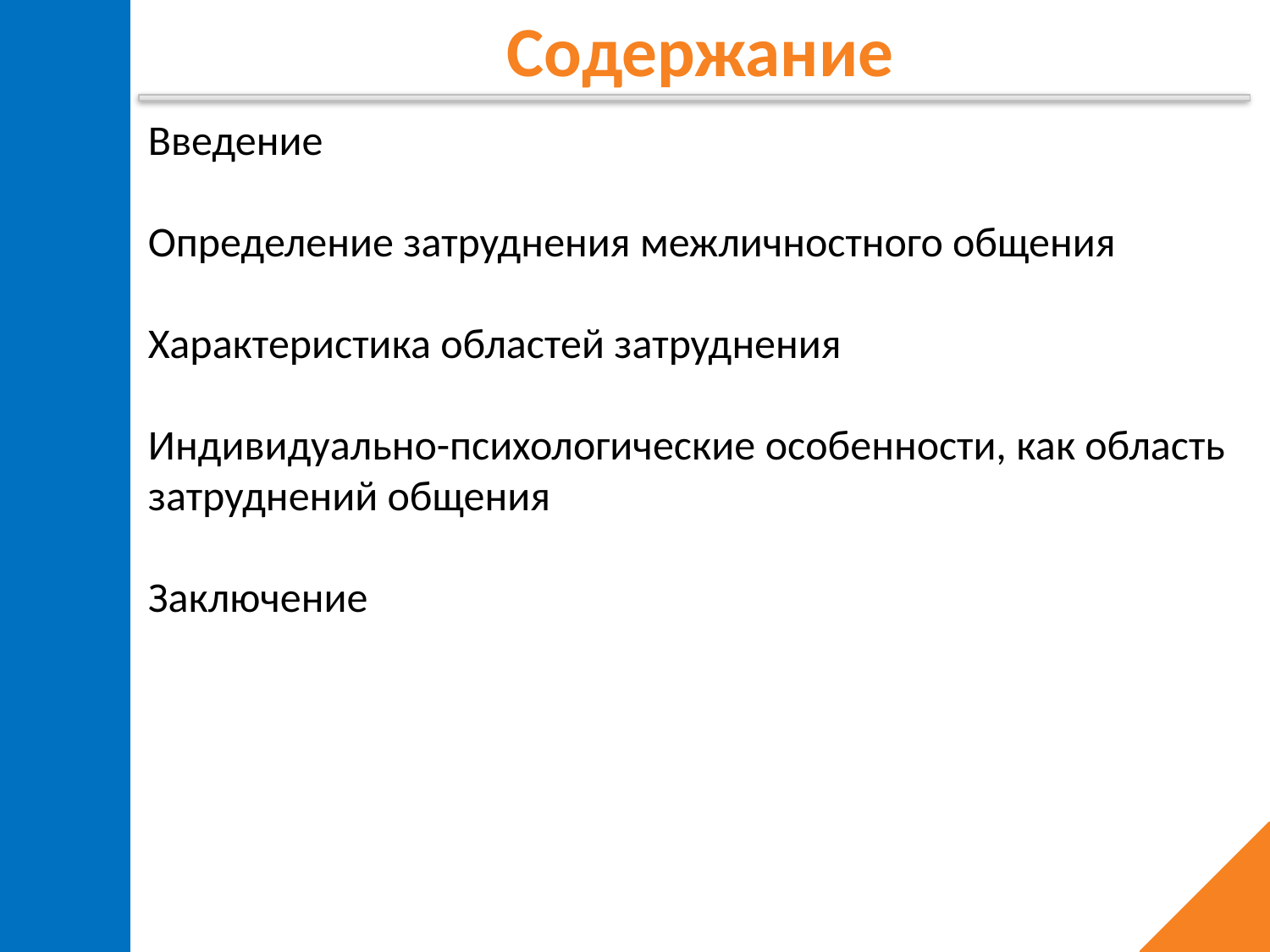

Содержание

Введение

Определение затруднения межличностного общения

Характеристика областей затруднения

Индивидуально-психологические особенности, как область затруднений общения

Заключение